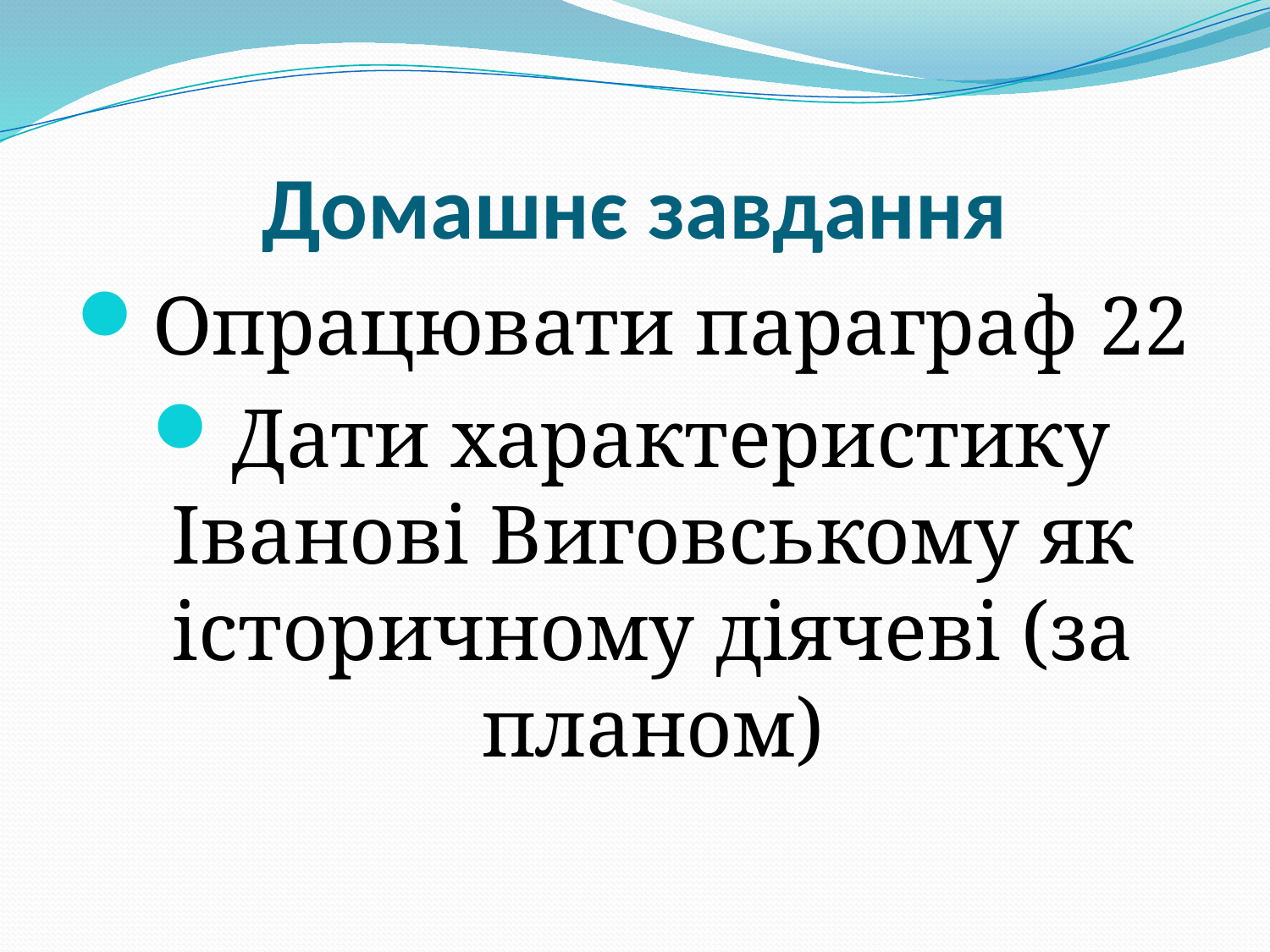

# Домашнє завдання
Опрацювати параграф 22
Дати характеристику Іванові Виговському як історичному діячеві (за планом)